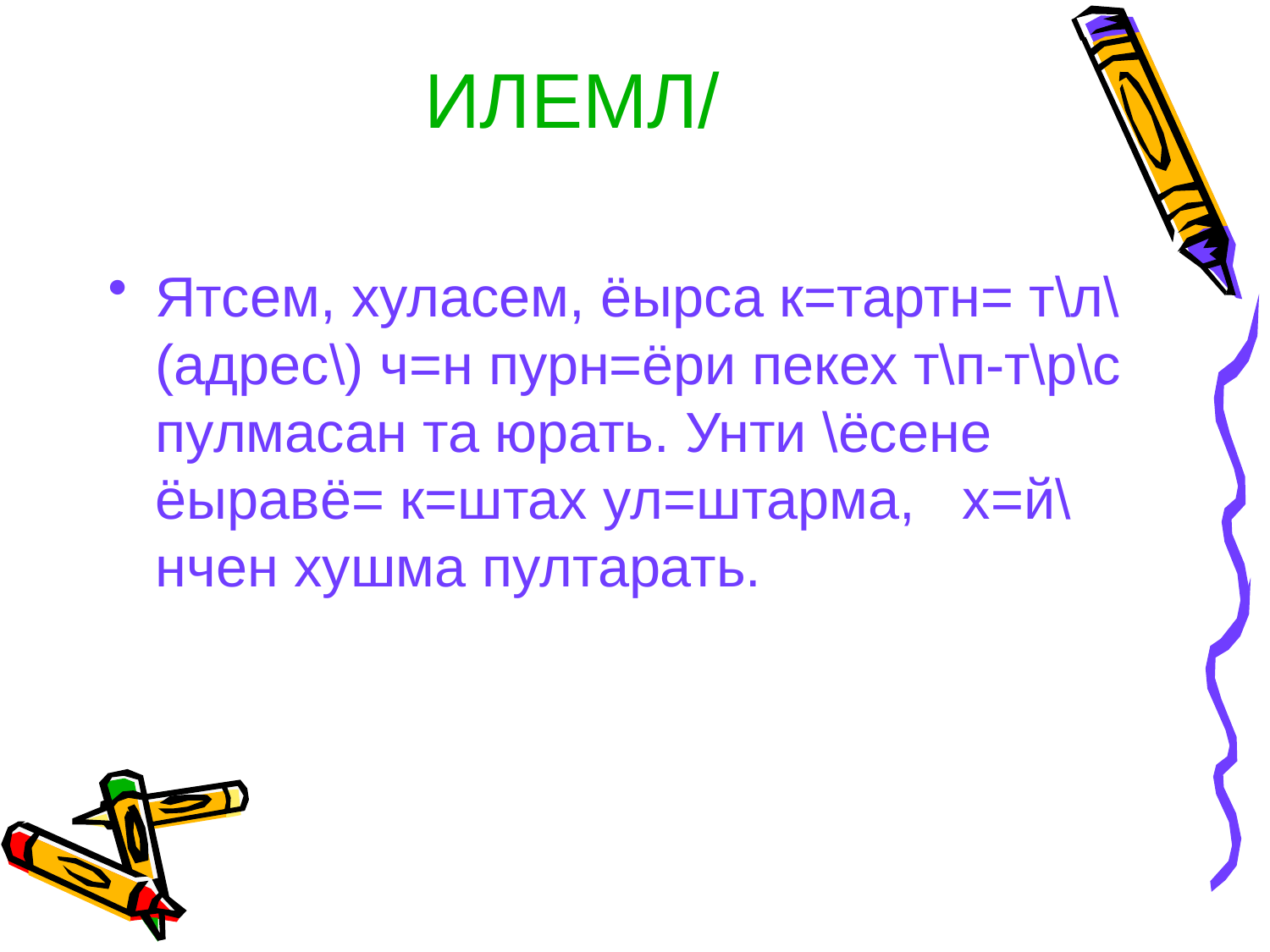

# ИЛЕМЛ/
Ятсем, хуласем, ёырса к=тартн= т\л\ (адрес\) ч=н пурн=ёри пекех т\п-т\р\с пулмасан та юрать. Унти \ёсене ёыравё= к=штах ул=штарма,   х=й\нчен хушма пултарать.